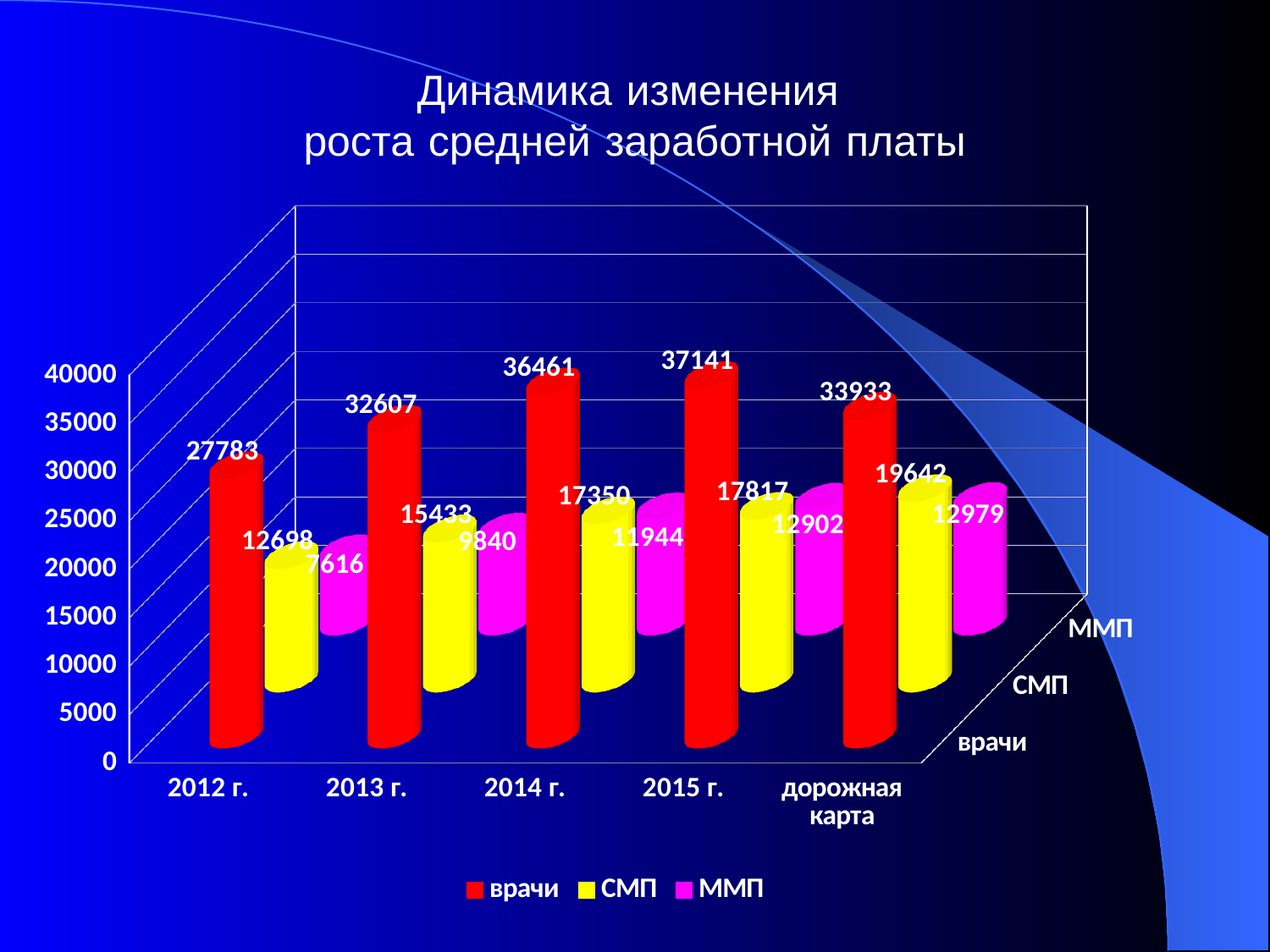

# Динамика изменения роста средней заработной платы

[unsupported chart]